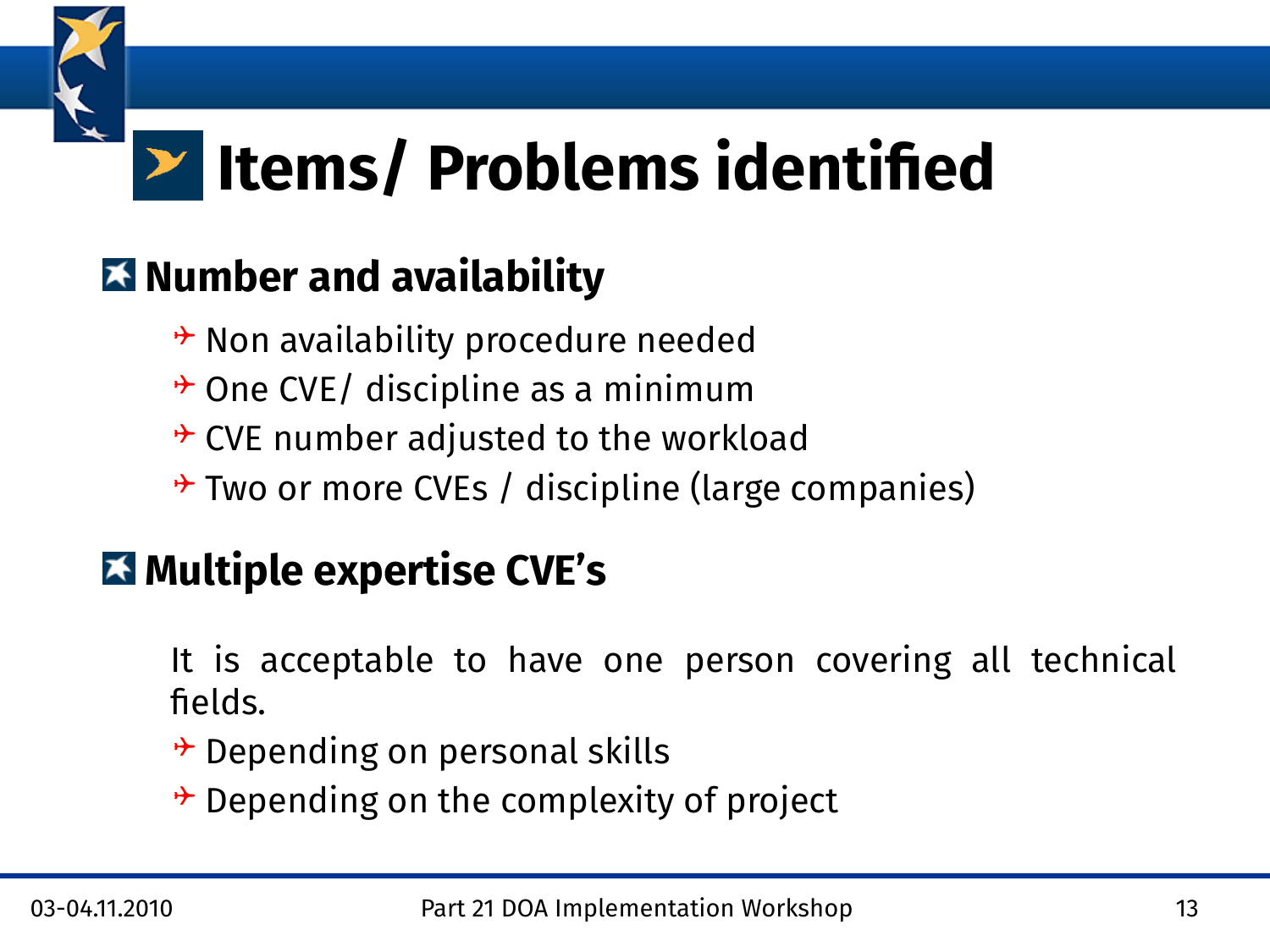

Items/ Problems identified
 Number and availability
Non availability procedure needed
One CVE/ discipline as a minimum
CVE number adjusted to the workload
Two or more CVEs / discipline (large companies)

 Multiple expertise CVE’s
It is acceptable to have one person covering all technical fields.
Depending on personal skills
Depending on the complexity of project
03-04.11.2010
Part 21 DOA Implementation Workshop
13